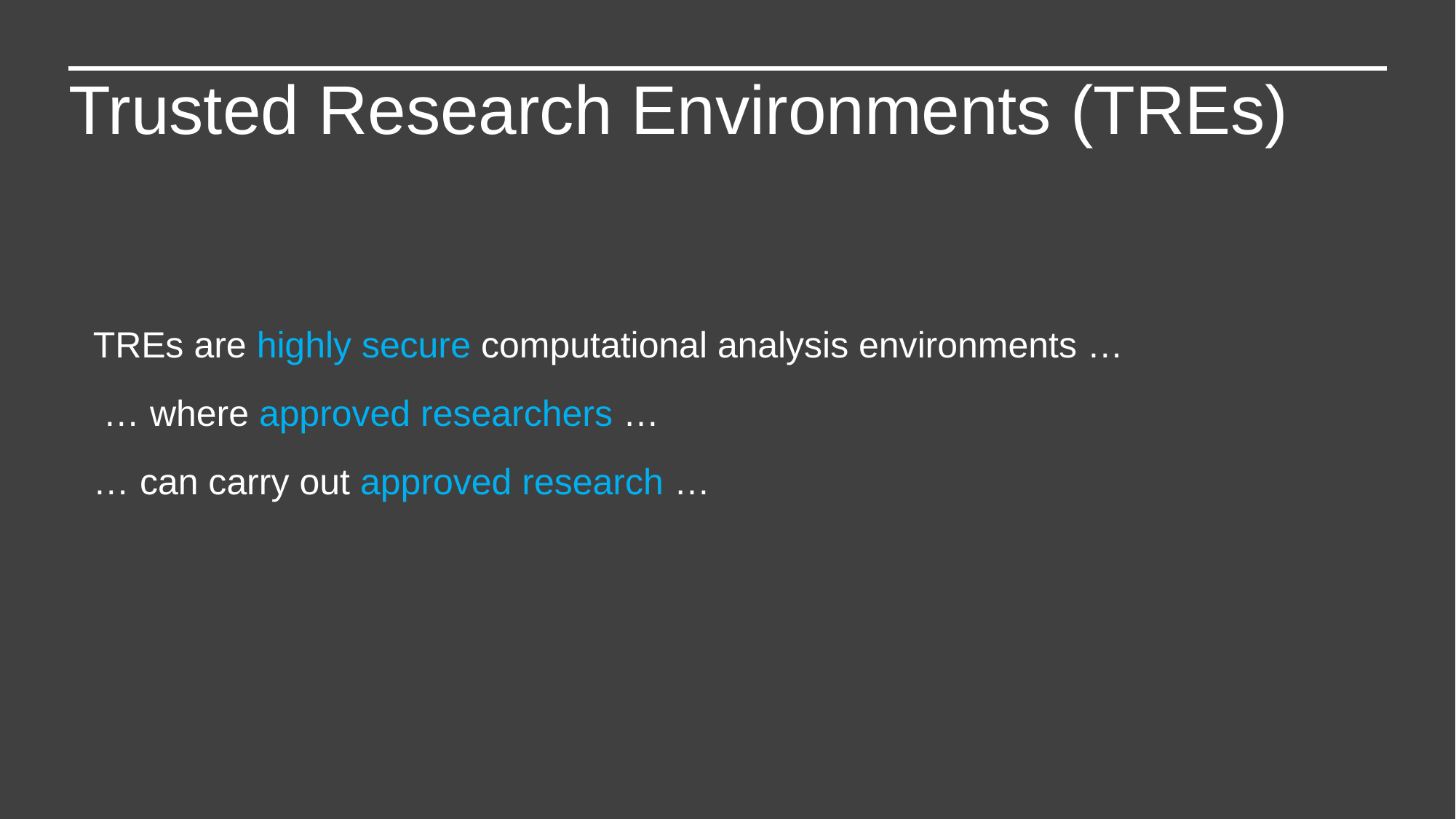

Trusted Research Environments (TREs)
TREs are highly secure computational analysis environments …
 … where approved researchers …
… can carry out approved research …